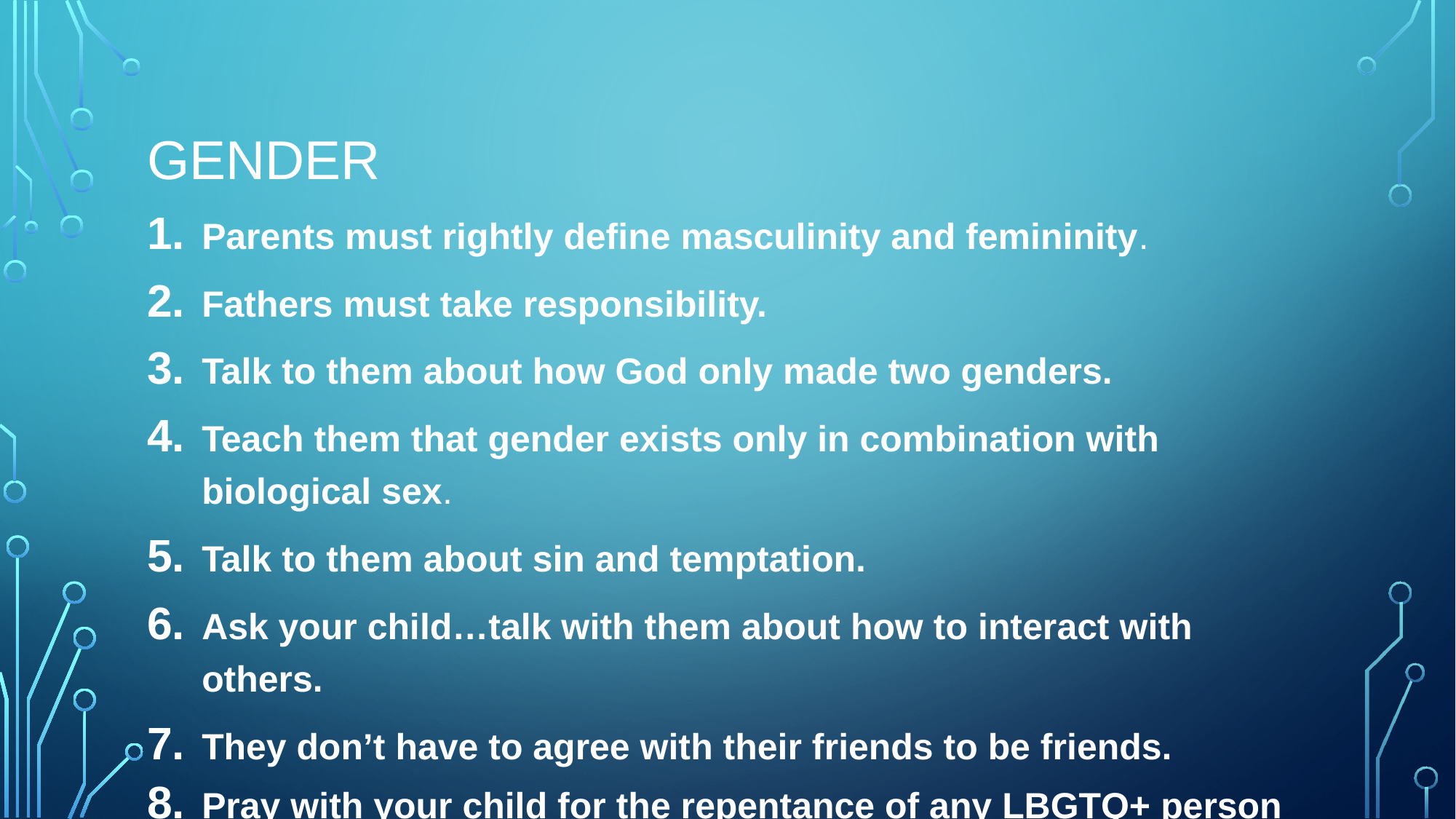

# Gender
Parents must rightly define masculinity and femininity.
Fathers must take responsibility.
Talk to them about how God only made two genders.
Teach them that gender exists only in combination with biological sex.
Talk to them about sin and temptation.
Ask your child…talk with them about how to interact with others.
They don’t have to agree with their friends to be friends.
Pray with your child for the repentance of any LBGTQ+ person
they know.